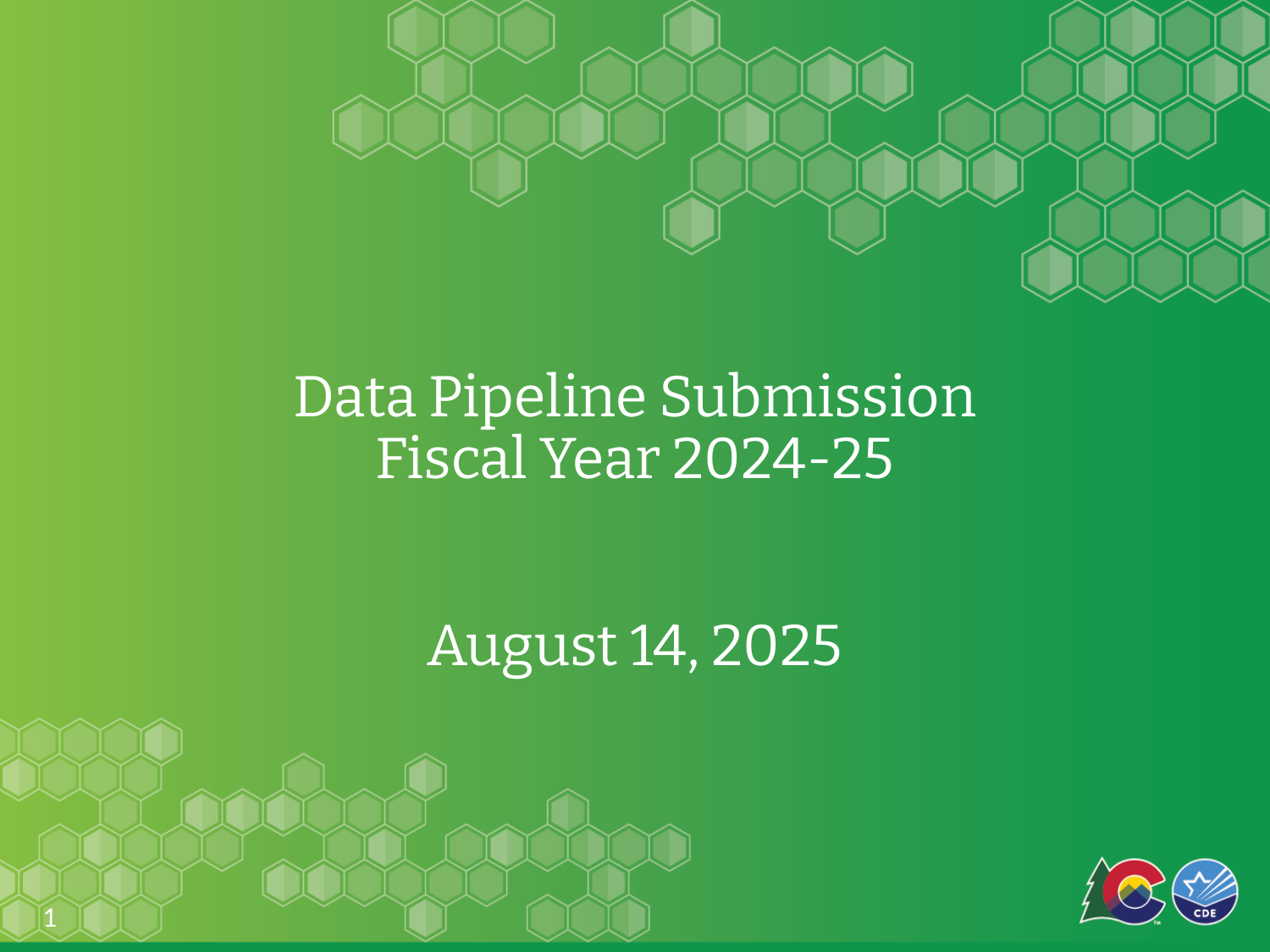

# Data Pipeline Submission
Fiscal Year 2024-25

August 14, 2025

1